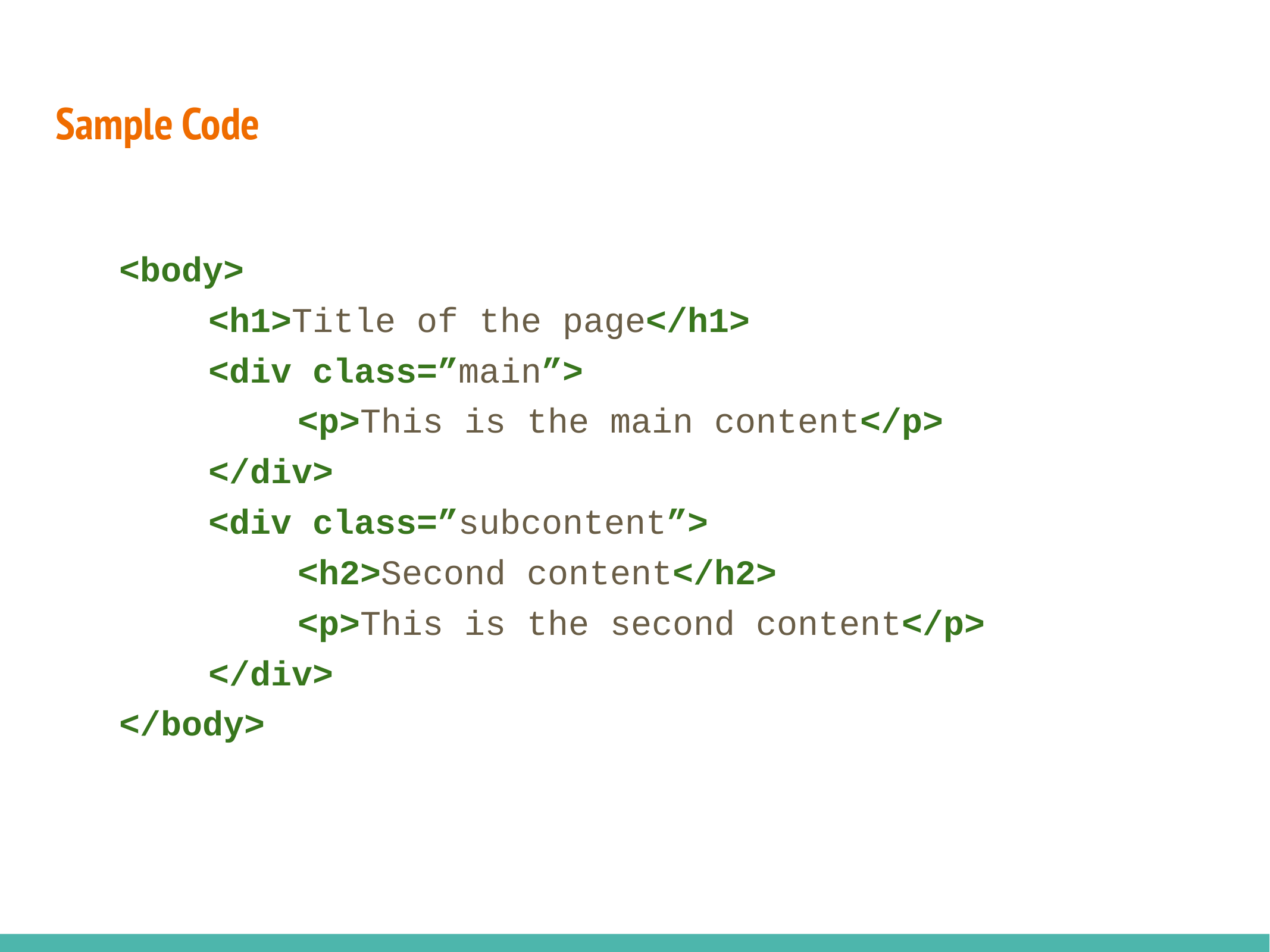

# Sample Code
<body>
	<h1>Title of the page</h1>
	<div class=”main”>
		<p>This is the main content</p>
	</div>
	<div class=”subcontent”>
		<h2>Second content</h2>
		<p>This is the second content</p>
	</div>
</body>